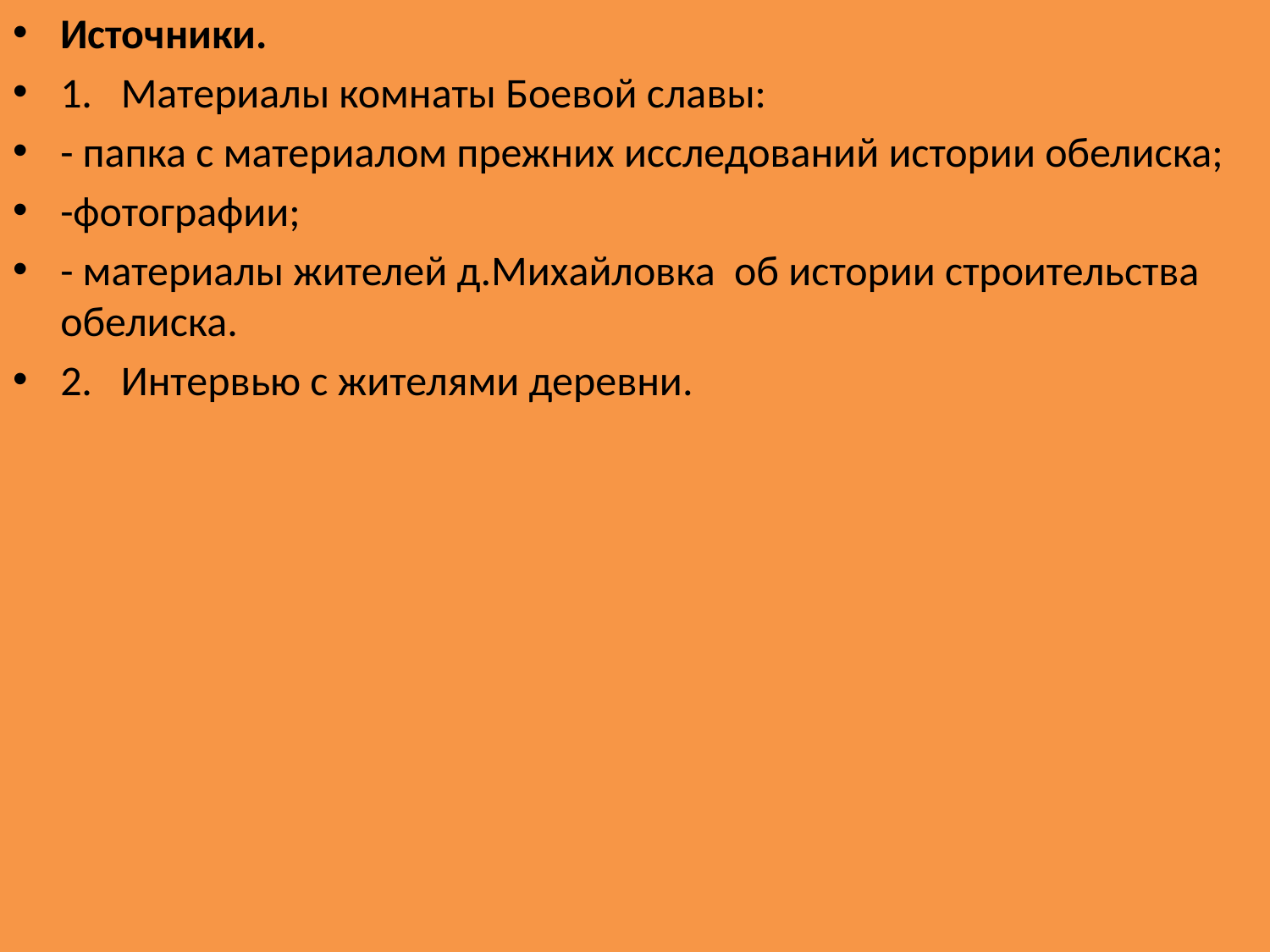

Источники.
1.   Материалы комнаты Боевой славы:
- папка с материалом прежних исследований истории обелиска;
-фотографии;
- материалы жителей д.Михайловка  об истории строительства обелиска.
2.   Интервью с жителями деревни.

#